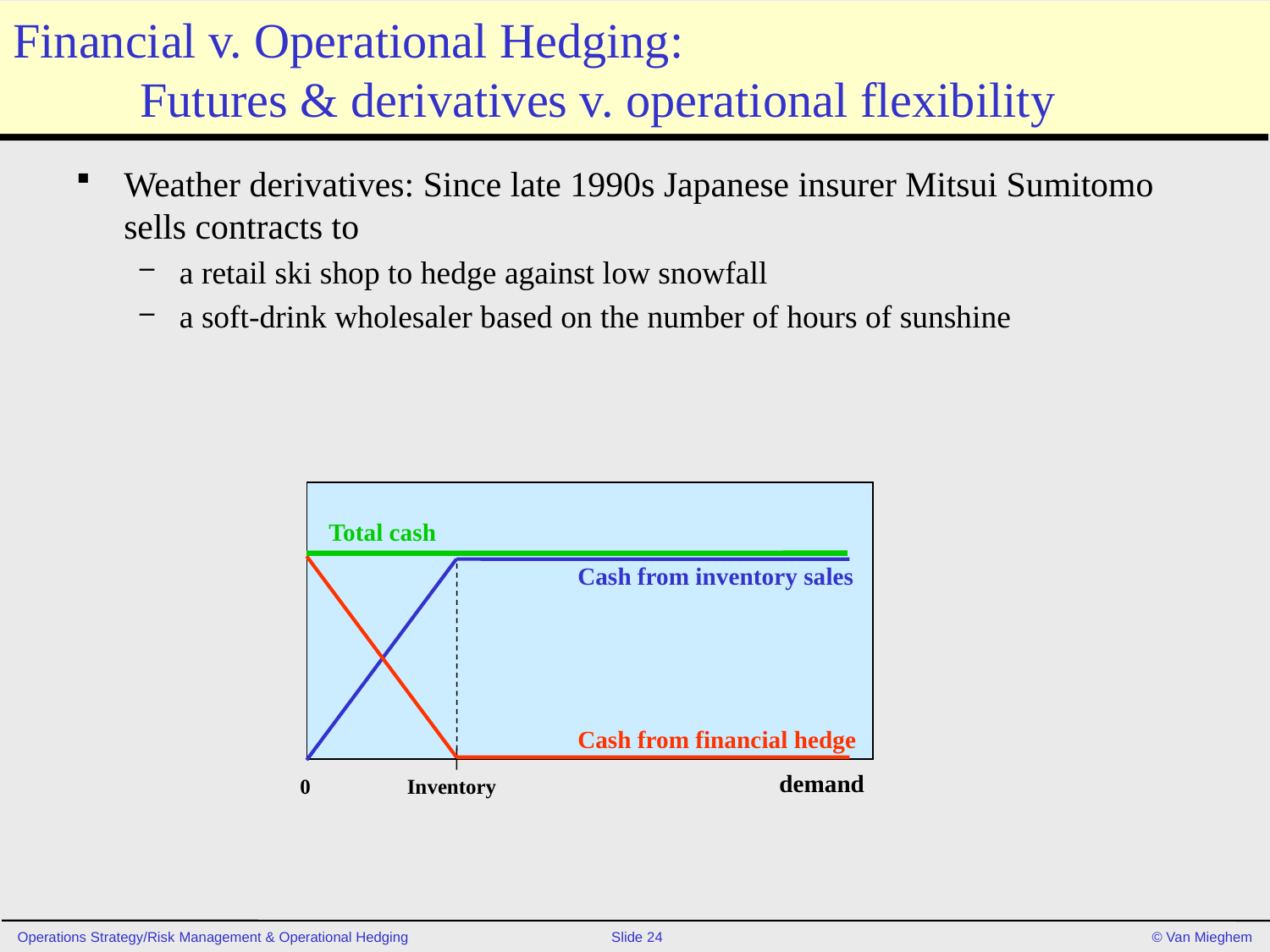

# Financial v. Operational Hedging: Futures & derivatives v. operational flexibility
Weather derivatives: Since late 1990s Japanese insurer Mitsui Sumitomo sells contracts to
a retail ski shop to hedge against low snowfall
a soft-drink wholesaler based on the number of hours of sunshine

Total cash

Cash from inventory sales

Cash from financial hedge

demand
0
Inventory